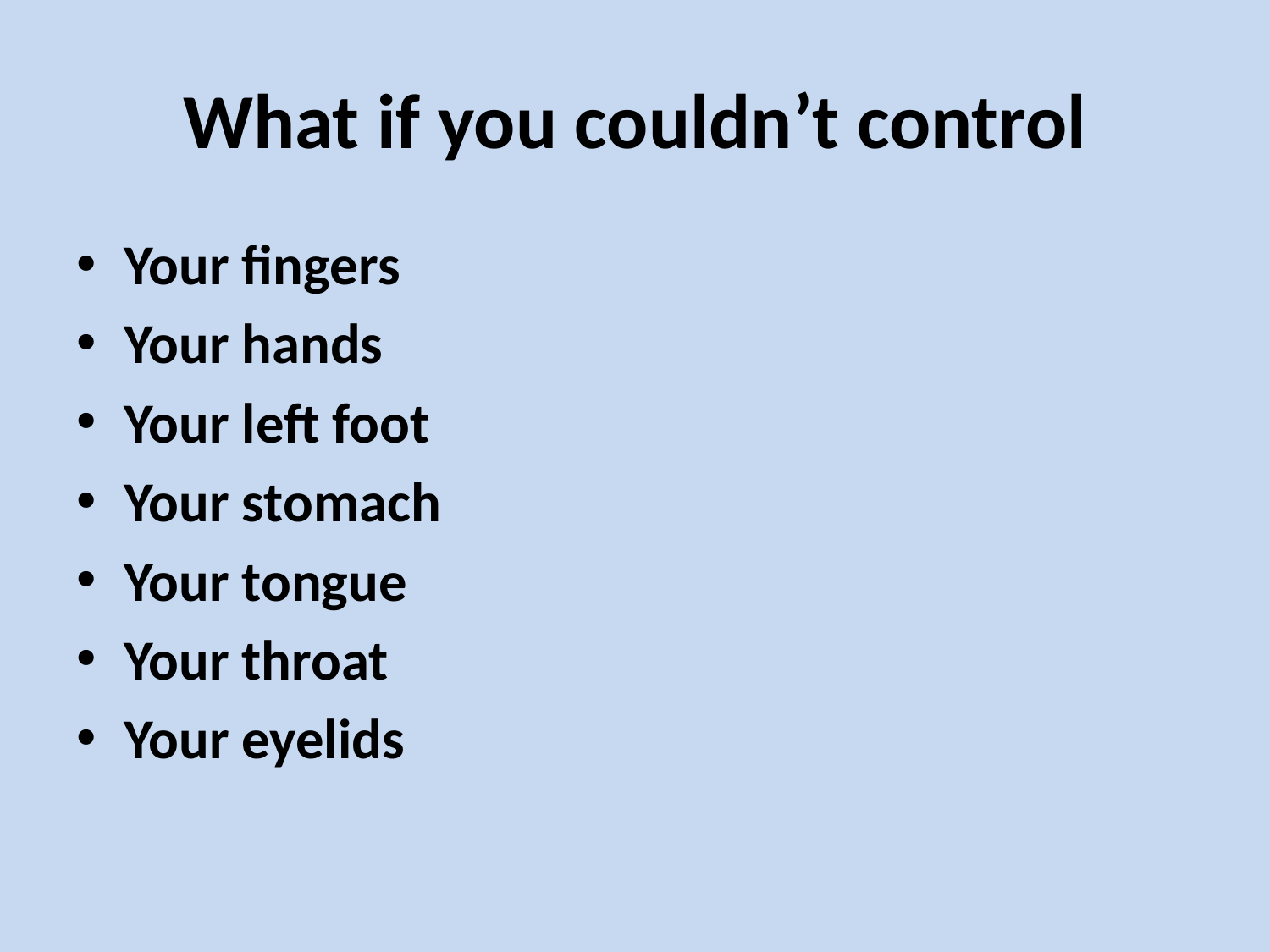

# What if you couldn’t control
Your fingers
Your hands
Your left foot
Your stomach
Your tongue
Your throat
Your eyelids